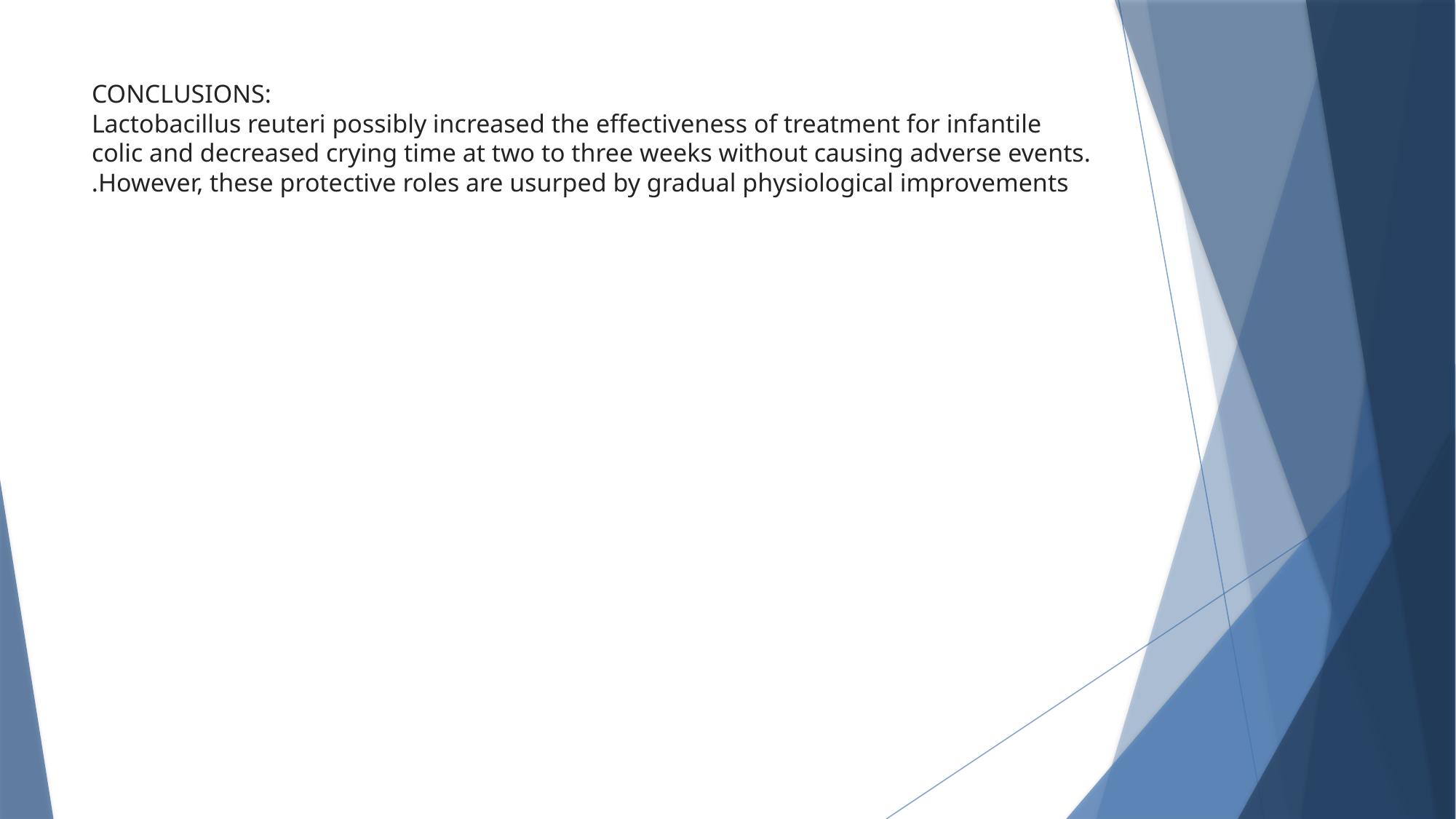

# CONCLUSIONS: Lactobacillus reuteri possibly increased the effectiveness of treatment for infantile colic and decreased crying time at two to three weeks without causing adverse events. However, these protective roles are usurped by gradual physiological improvements.